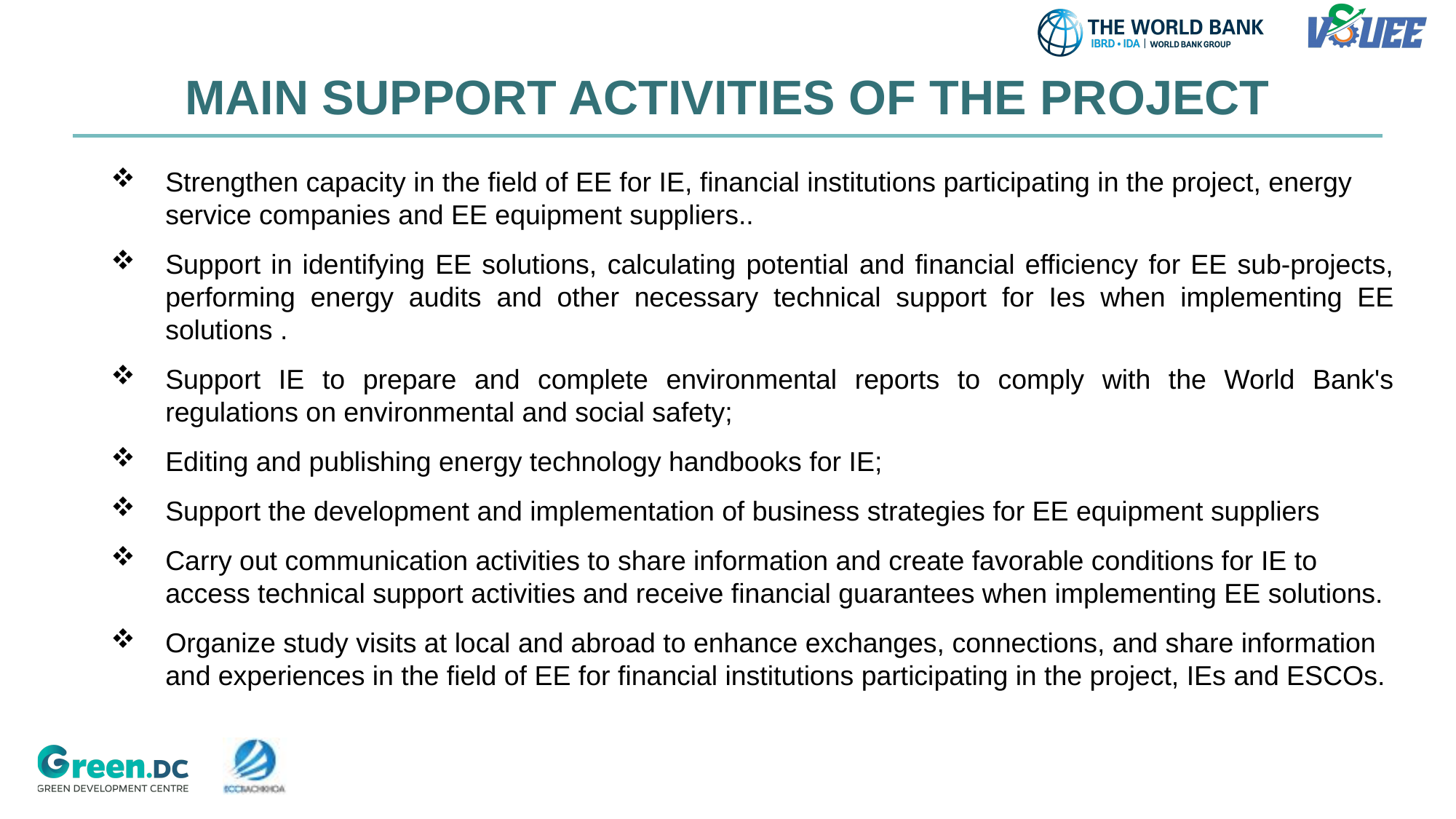

# MAIN SUPPORT ACTIVITIES OF THE PROJECT
Strengthen capacity in the field of EE for IE, financial institutions participating in the project, energy service companies and EE equipment suppliers..
Support in identifying EE solutions, calculating potential and financial efficiency for EE sub-projects, performing energy audits and other necessary technical support for Ies when implementing EE solutions .
Support IE to prepare and complete environmental reports to comply with the World Bank's regulations on environmental and social safety;
Editing and publishing energy technology handbooks for IE;
Support the development and implementation of business strategies for EE equipment suppliers
Carry out communication activities to share information and create favorable conditions for IE to access technical support activities and receive financial guarantees when implementing EE solutions.
Organize study visits at local and abroad to enhance exchanges, connections, and share information and experiences in the field of EE for financial institutions participating in the project, IEs and ESCOs.